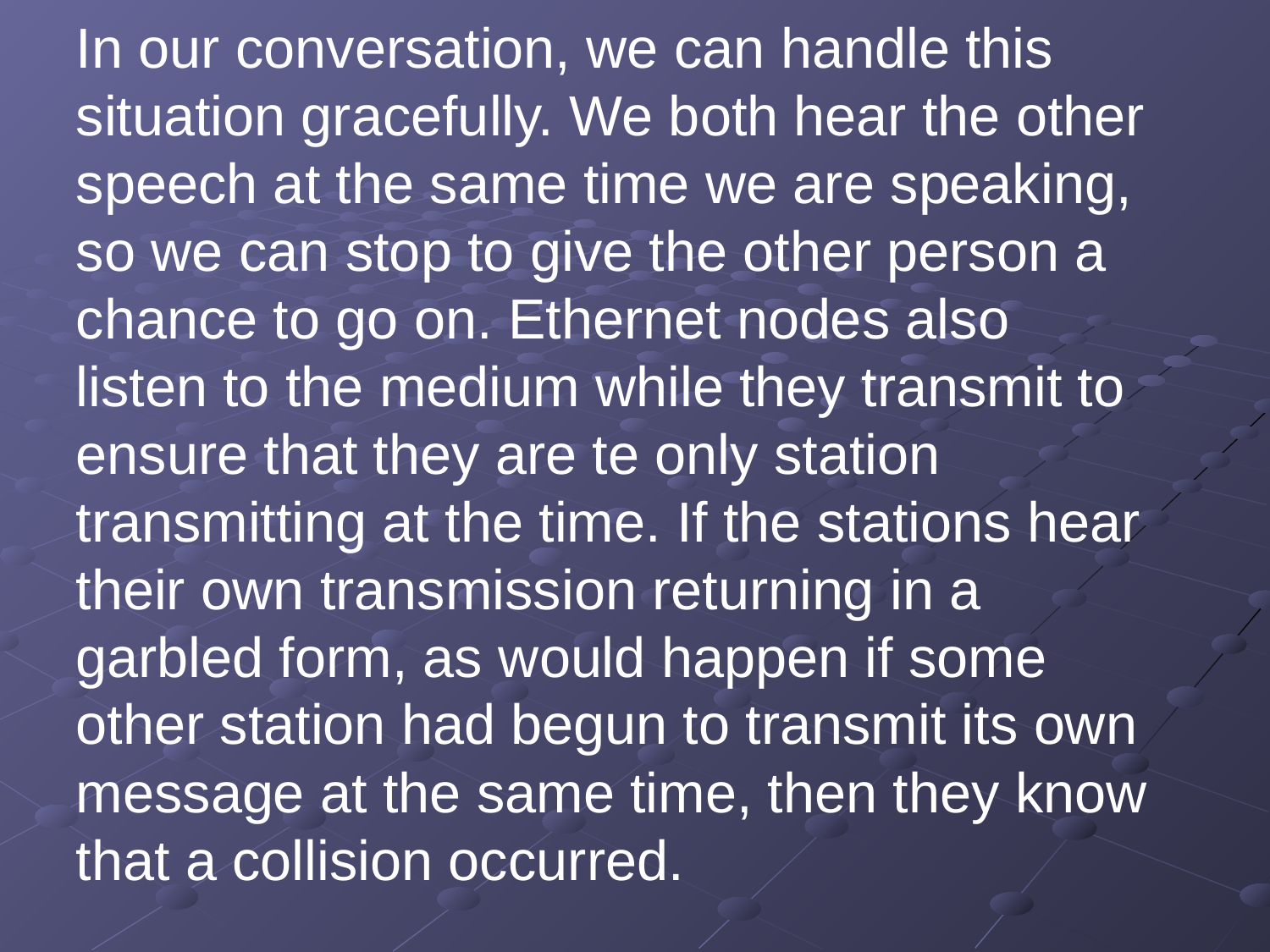

In our conversation, we can handle this situation gracefully. We both hear the other speech at the same time we are speaking, so we can stop to give the other person a chance to go on. Ethernet nodes also listen to the medium while they transmit to ensure that they are te only station transmitting at the time. If the stations hear their own transmission returning in a garbled form, as would happen if some other station had begun to transmit its own message at the same time, then they know that a collision occurred.